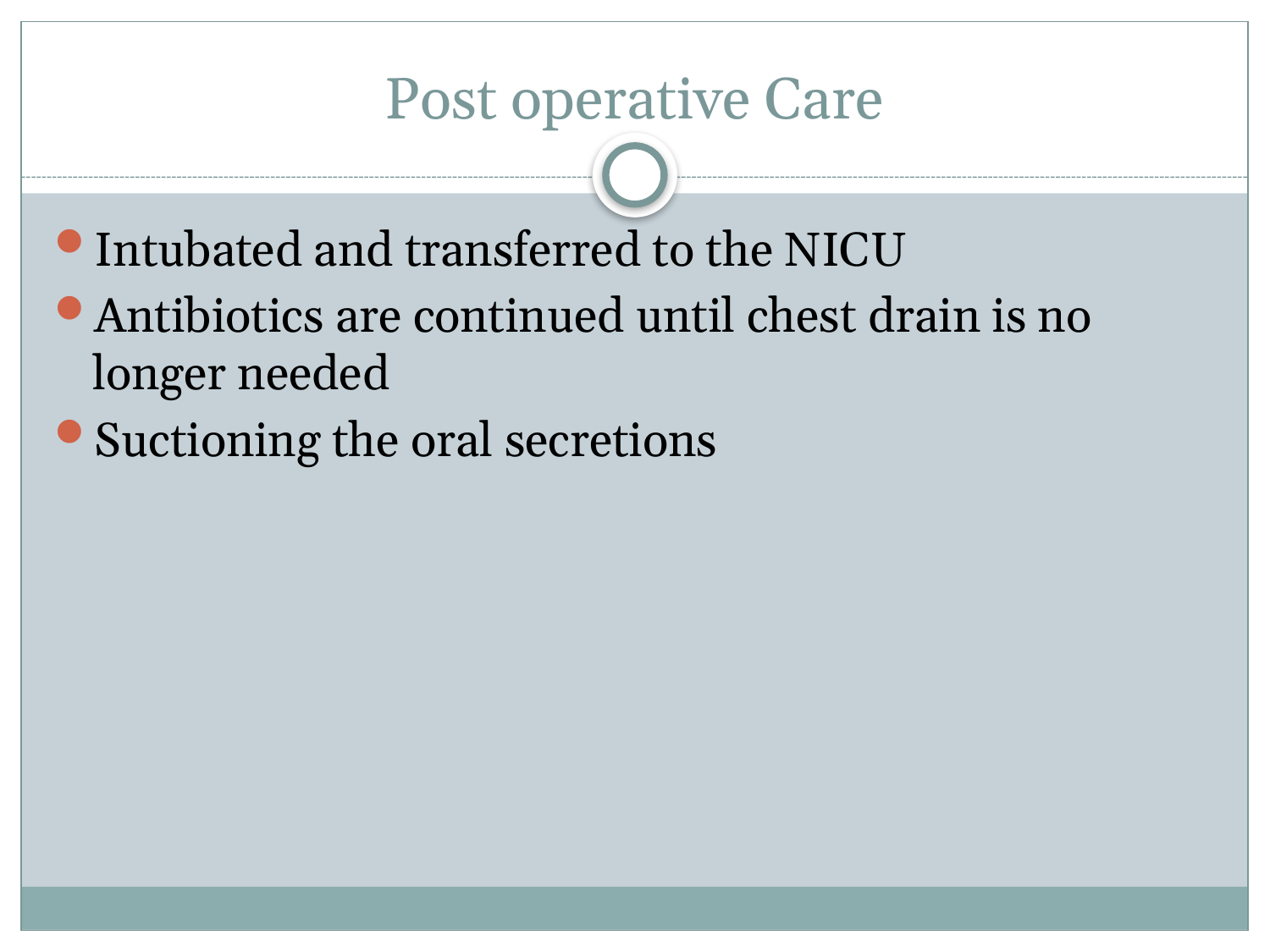

# Post operative Care
Intubated and transferred to the NICU
Antibiotics are continued until chest drain is no longer needed
Suctioning the oral secretions